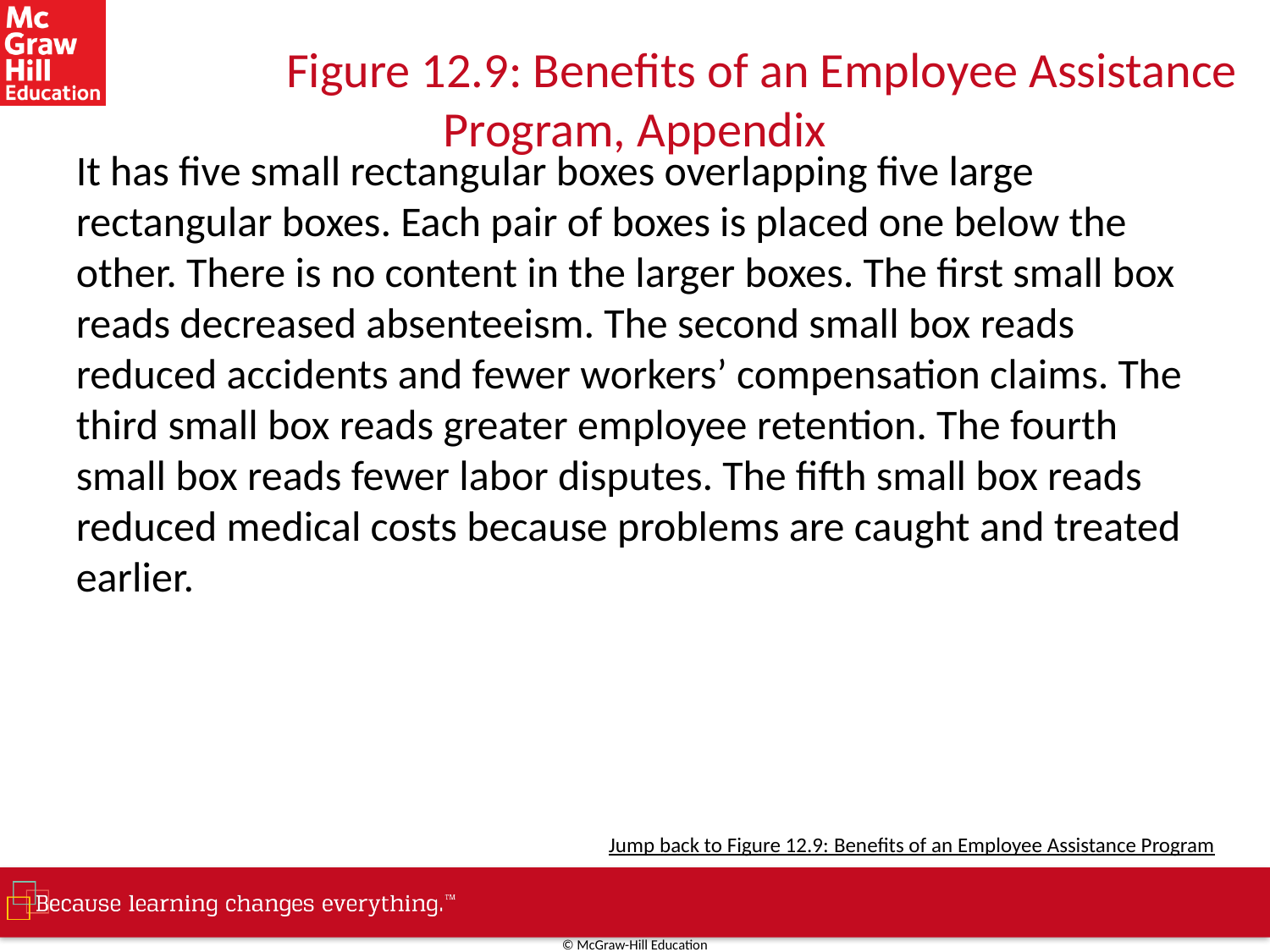

# Figure 12.9: Benefits of an Employee Assistance Program, Appendix
It has five small rectangular boxes overlapping five large rectangular boxes. Each pair of boxes is placed one below the other. There is no content in the larger boxes. The first small box reads decreased absenteeism. The second small box reads reduced accidents and fewer workers’ compensation claims. The third small box reads greater employee retention. The fourth small box reads fewer labor disputes. The fifth small box reads reduced medical costs because problems are caught and treated earlier.
Jump back to Figure 12.9: Benefits of an Employee Assistance Program